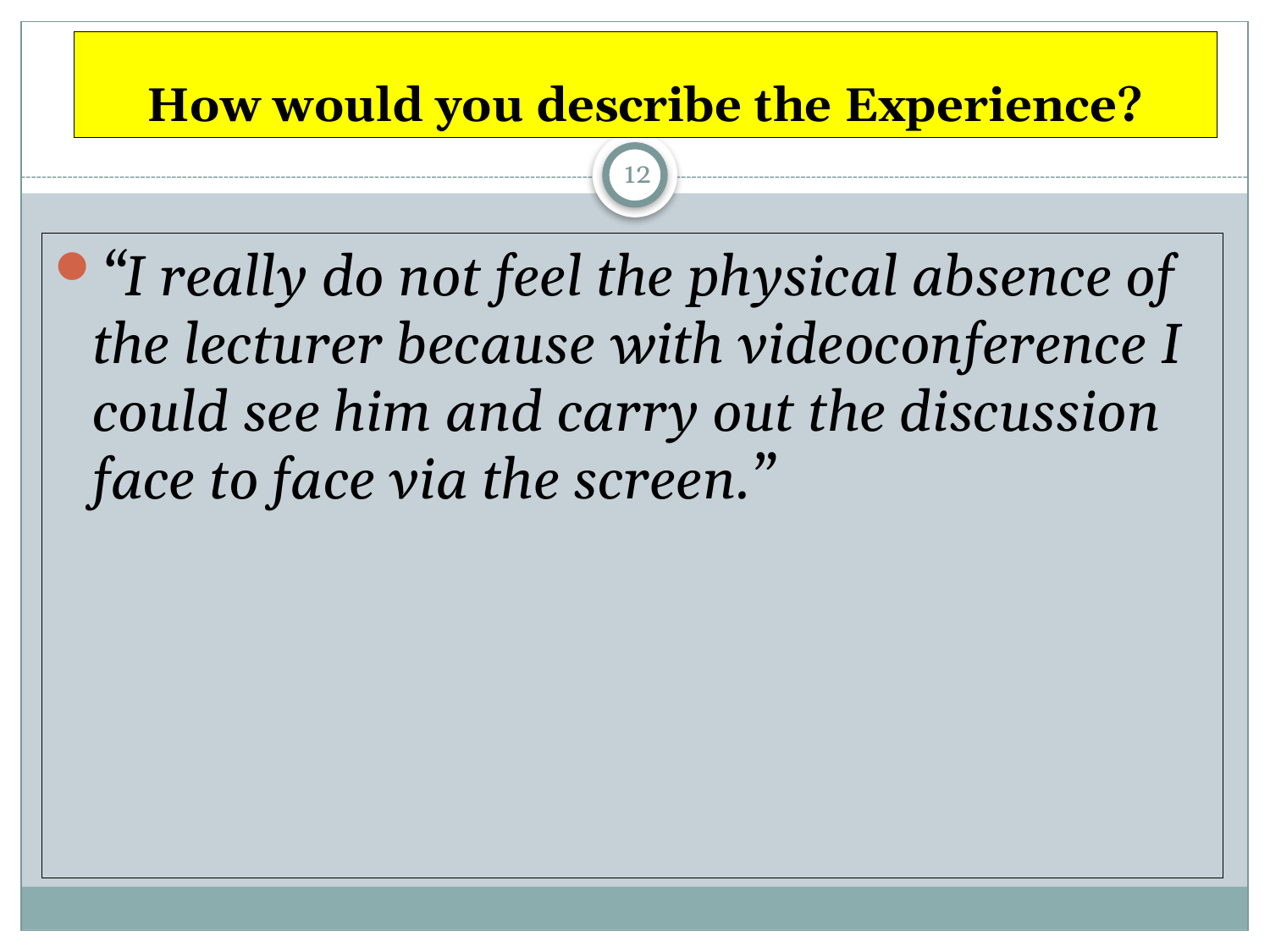

# How would you describe the Experience?
12
“I really do not feel the physical absence of the lecturer because with videoconference I could see him and carry out the discussion face to face via the screen.”